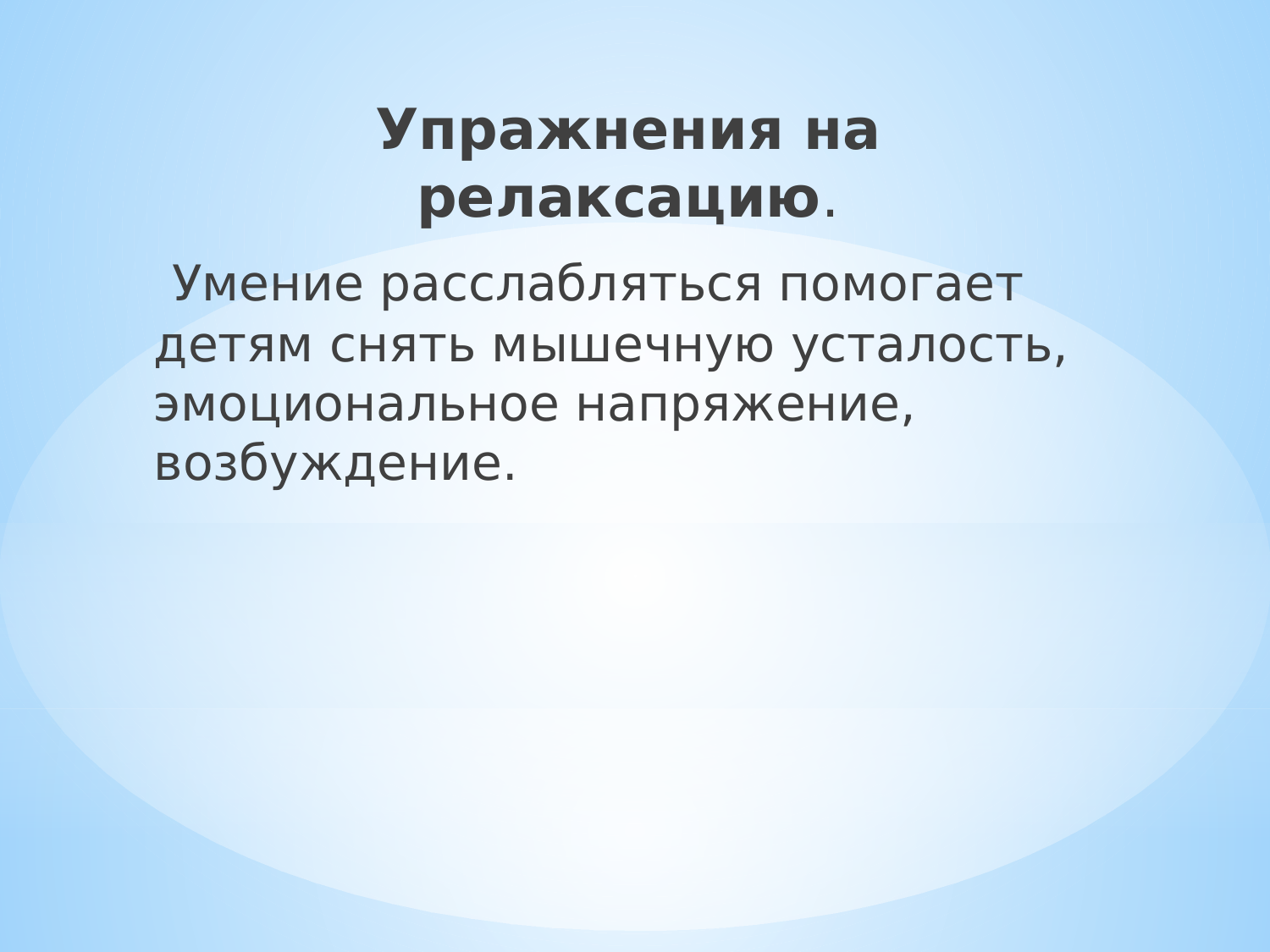

Упражнения на релаксацию.
 Умение расслабляться помогает детям снять мышечную усталость, эмоциональное напряжение, возбуждение.